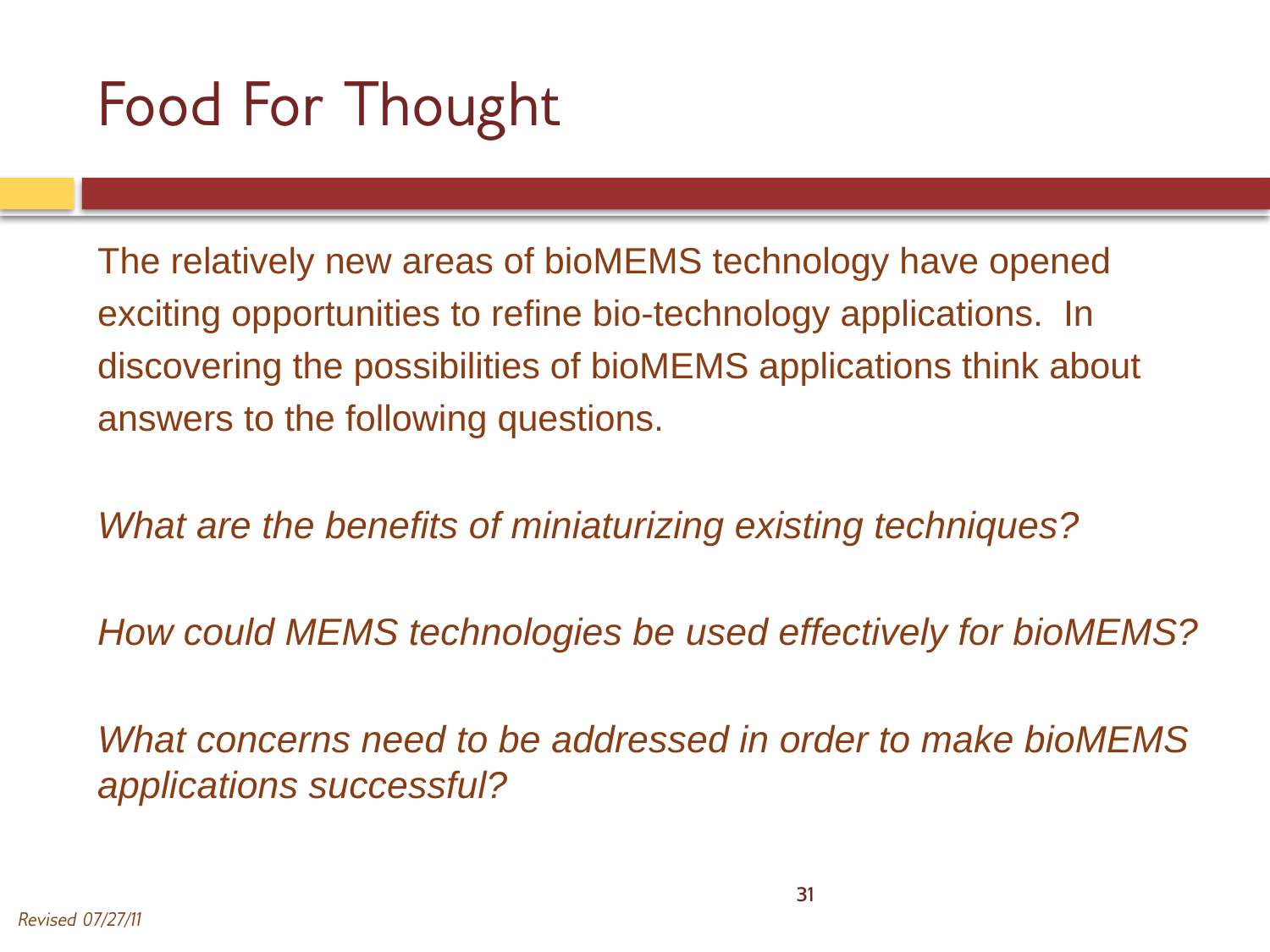

# Food For Thought
The relatively new areas of bioMEMS technology have opened exciting opportunities to refine bio-technology applications.  In discovering the possibilities of bioMEMS applications think about answers to the following questions.

What are the benefits of miniaturizing existing techniques?

How could MEMS technologies be used effectively for bioMEMS?

What concerns need to be addressed in order to make bioMEMS applications successful?